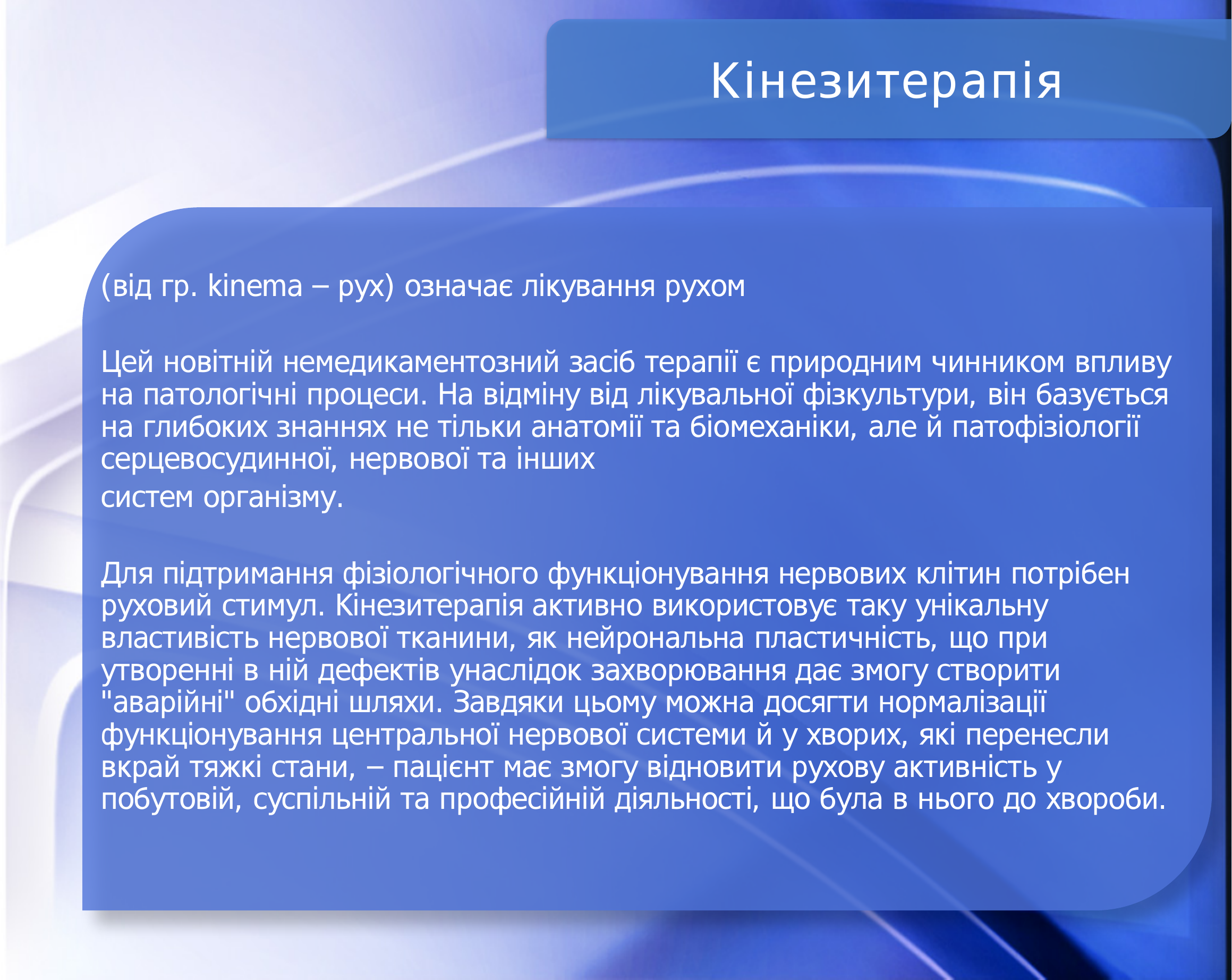

Кінезитерапія

(від гр. kinema – рух) означає лікування рухом

Цей новітній немедикаментозний засіб терапії є природним чинником впливу на патологічні процеси. На відміну від лікувальної фізкультури, він базується на глибоких знаннях не тільки анатомії та біомеханіки, але й патофізіології серцевосудинної, нервової та інших
систем організму.

Для підтримання фізіологічного функціонування нервових клітин потрібен руховий стимул. Кінезитерапія активно використовує таку унікальну властивість нервової тканини, як нейрональна пластичність, що при утворенні в ній дефектів унаслідок захворювання дає змогу створити "аварійні" обхідні шляхи. Завдяки цьому можна досягти нормалізації функціонування центральної нервової системи й у хворих, які перенесли вкрай тяжкі стани, – пацієнт має змогу відновити рухову активність у побутовій, суспільній та професійній діяльності, що була в нього до хвороби.